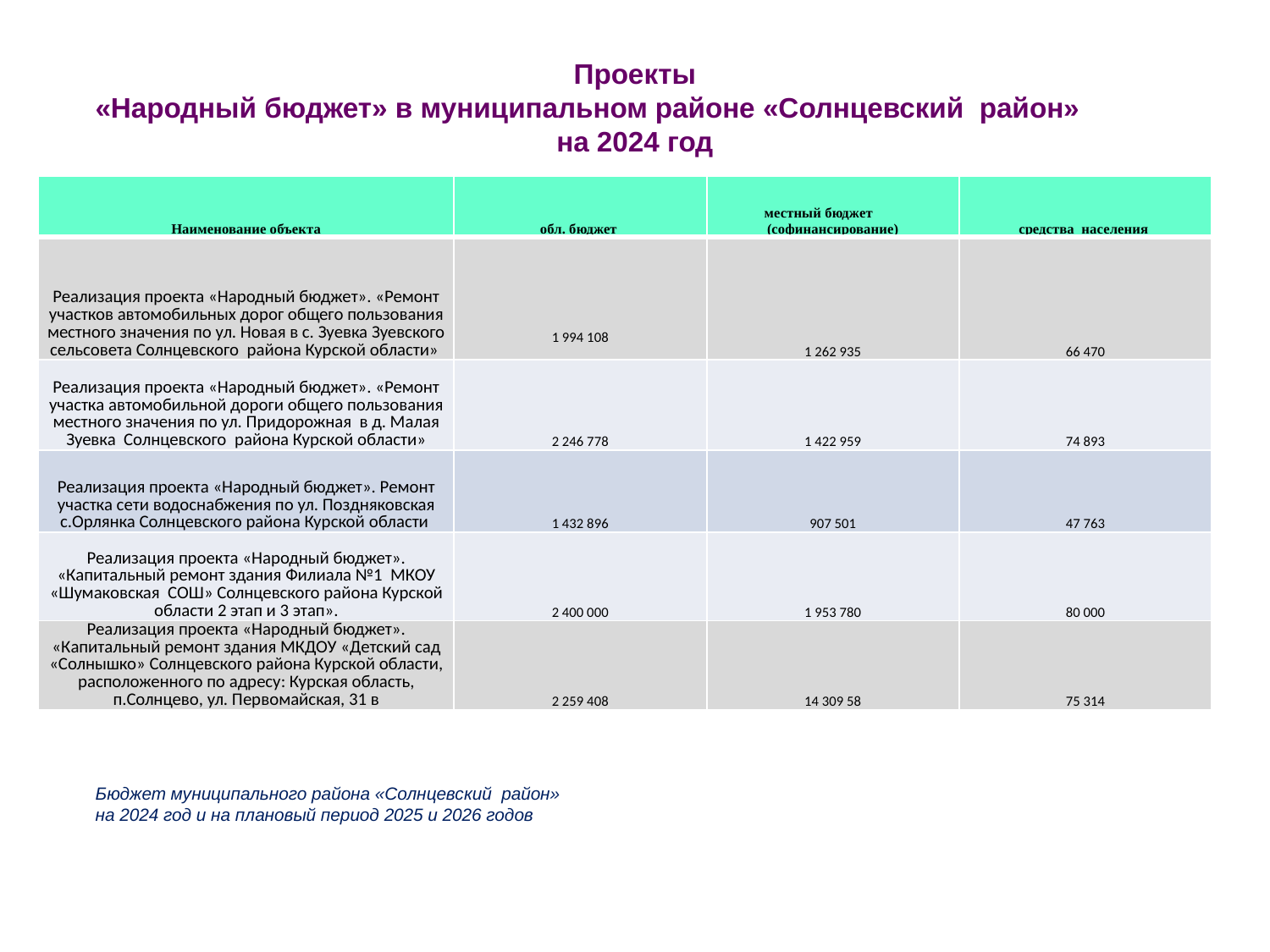

# Проекты «Народный бюджет» в муниципальном районе «Солнцевский  район»             на 2024 год
| Наименование объекта | обл. бюджет | местный бюджет (софинансирование) | средства населения |
| --- | --- | --- | --- |
| Реализация проекта «Народный бюджет». «Ремонт участков автомобильных дорог общего пользования местного значения по ул. Новая в с. Зуевка Зуевского сельсовета Солнцевского района Курской области» | 1 994 108 | 1 262 935 | 66 470 |
| Реализация проекта «Народный бюджет». «Ремонт участка автомобильной дороги общего пользования местного значения по ул. Придорожная в д. Малая Зуевка Солнцевского района Курской области» | 2 246 778 | 1 422 959 | 74 893 |
| Реализация проекта «Народный бюджет». Ремонт участка сети водоснабжения по ул. Поздняковская с.Орлянка Солнцевского района Курской области | 1 432 896 | 907 501 | 47 763 |
| Реализация проекта «Народный бюджет». «Капитальный ремонт здания Филиала №1 МКОУ «Шумаковская СОШ» Солнцевского района Курской области 2 этап и 3 этап». | 2 400 000 | 1 953 780 | 80 000 |
| Реализация проекта «Народный бюджет». «Капитальный ремонт здания МКДОУ «Детский сад «Солнышко» Солнцевского района Курской области, расположенного по адресу: Курская область, п.Солнцево, ул. Первомайская, 31 в | 2 259 408 | 14 309 58 | 75 314 |
Бюджет муниципального района «Солнцевский  район»
на 2024 год и на плановый период 2025 и 2026 годов